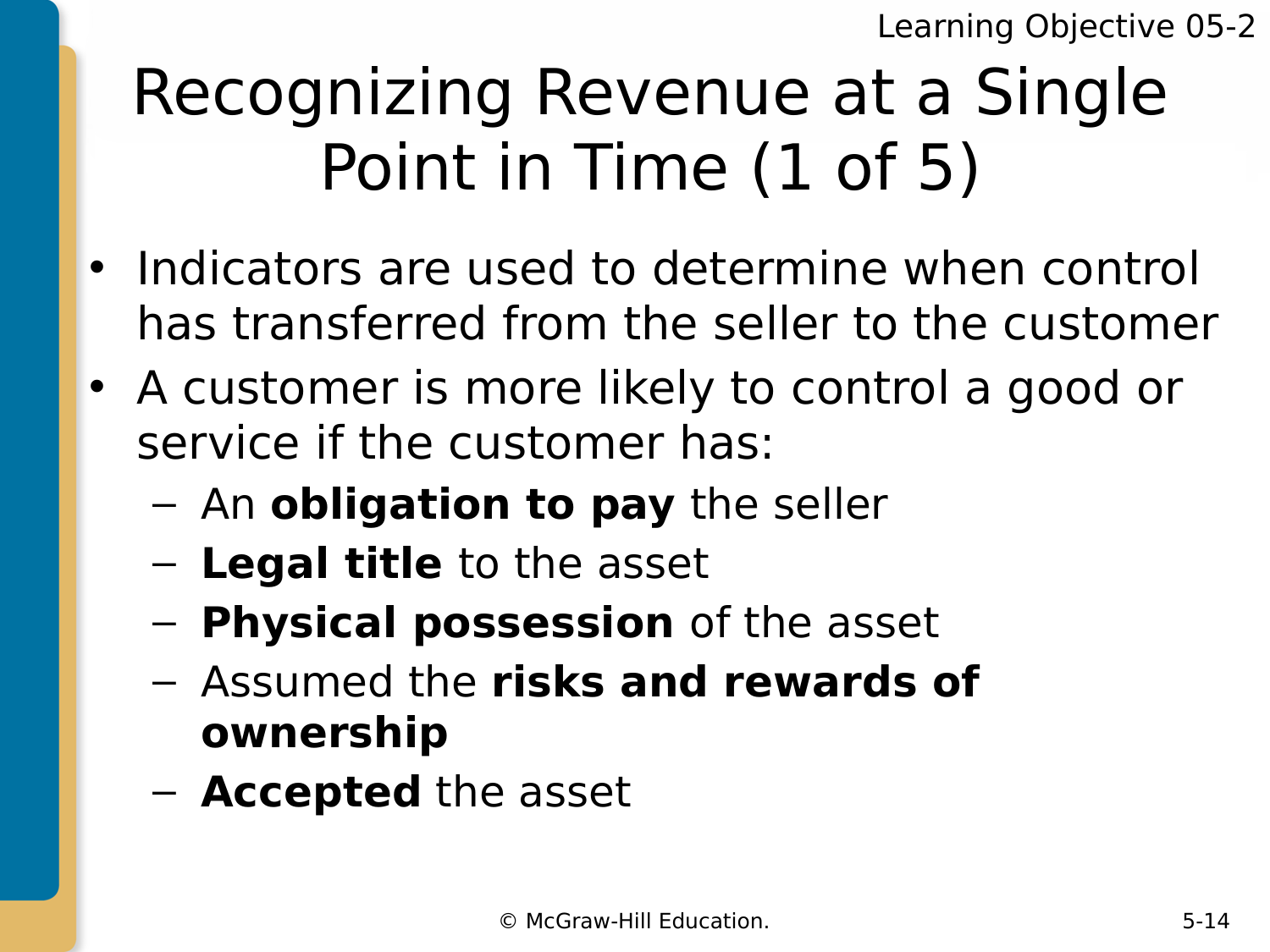

Learning Objective 05-2
# Recognizing Revenue at a Single Point in Time (1 of 5)
Indicators are used to determine when control has transferred from the seller to the customer
A customer is more likely to control a good or service if the customer has:
An obligation to pay the seller
Legal title to the asset
Physical possession of the asset
Assumed the risks and rewards of ownership
Accepted the asset